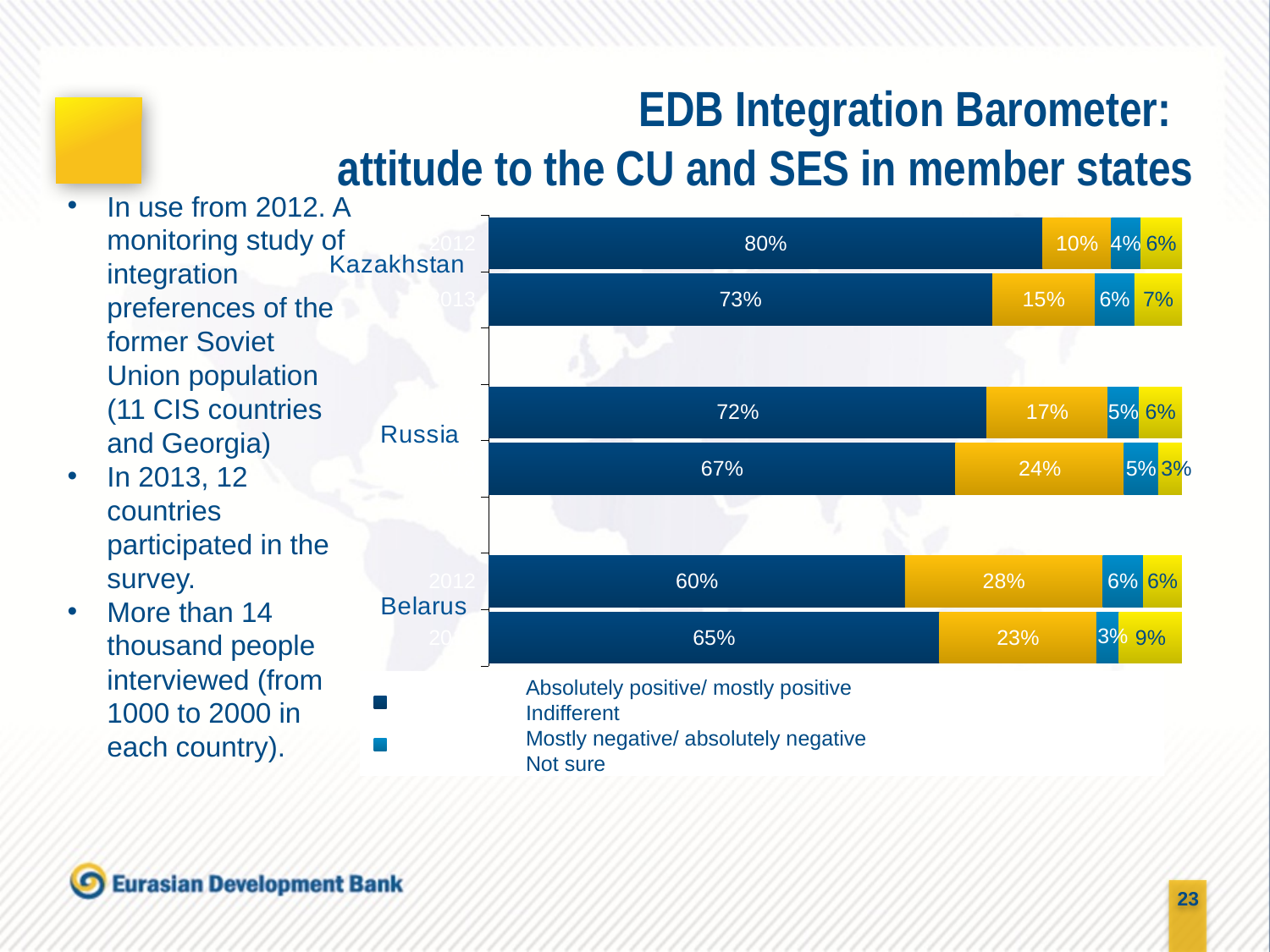

EDB Integration Barometer:
attitude to the CU and SES in member states
In use from 2012. A monitoring study of integration preferences of the former Soviet Union population (11 CIS countries and Georgia)
In 2013, 12 countries participated in the survey.
More than 14 thousand people interviewed (from 1000 to 2000 in each country).

### Chart

| Category | Безусловно положительно / Скорее положительно | Безразлично | Скорее отрицательно / Безусловно отрицательно | Затрудняюсь ответить |
|---|---|---|---|---|
| 2012 | 0.7992387940854837 | 0.09863243845648463 | 0.04239564785377146 | 0.05973311960426518 |
| 2013 | 0.7265700483091792 | 0.14782608695652186 | 0.057004830917874436 | 0.06859903381642521 |
|  | None | None | None | None |
| 2012 | 0.7184459661877687 | 0.1744542670017794 | 0.04535189739282702 | 0.061747869417633126 |
| 2013 | 0.6734905814308106 | 0.24281174564472516 | 0.049488142938043996 | 0.034209529986414175 |
|  | None | None | None | None |
| 2012 | 0.6006517505790944 | 0.28496031028548563 | 0.058212180140955846 | 0.05617575899446344 |
| 2013 | 0.650160530008893 | 0.2264043418027066 | 0.032623085693648995 | 0.09081204249474921 |
Absolutely positive/ mostly positive
Indifferent
Mostly negative/ absolutely negative
Not sure